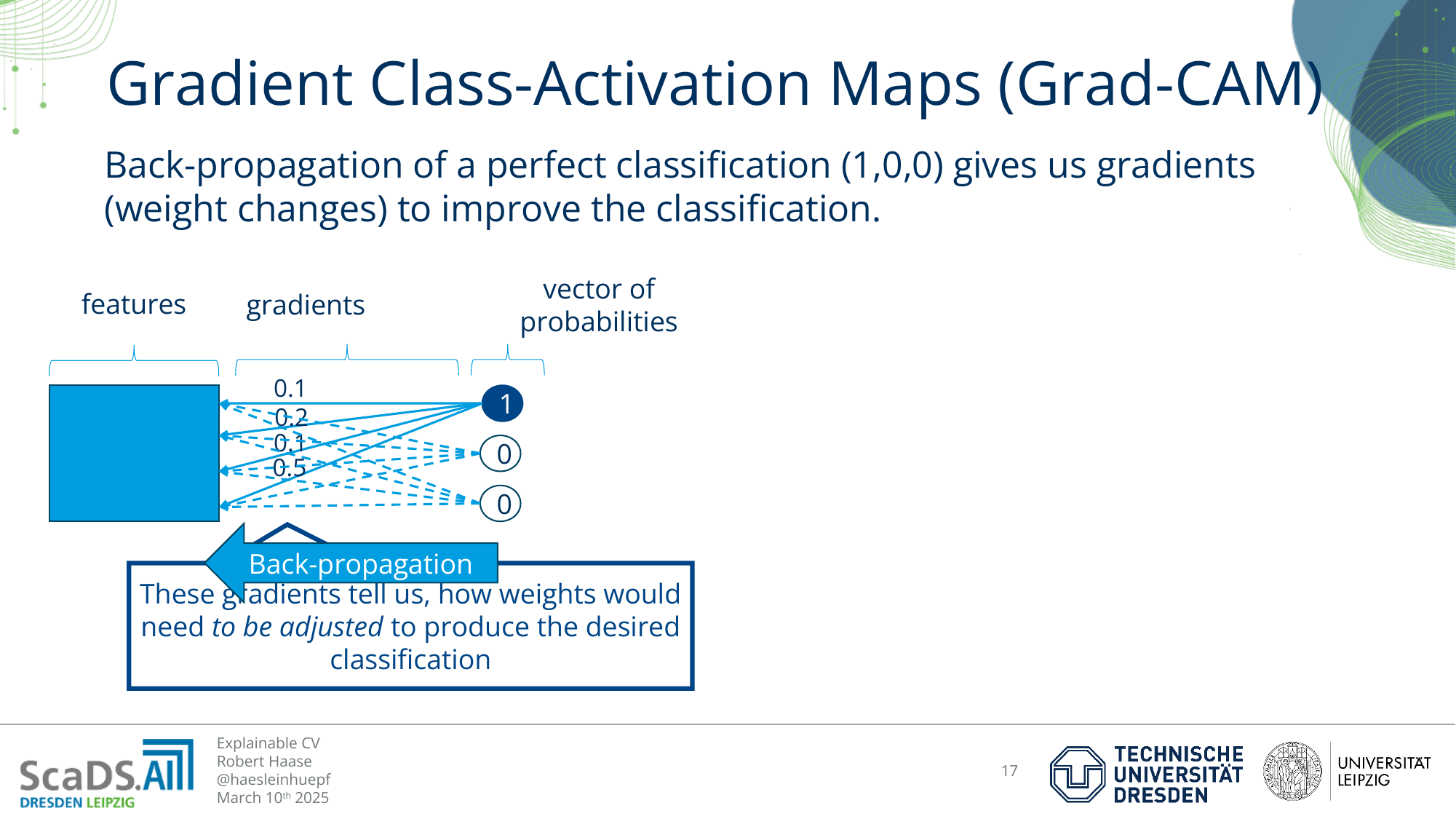

# Gradient Class-Activation Maps (Grad-CAM)
Back-propagation of a perfect classification (1,0,0) gives us gradients (weight changes) to improve the classification.

vector of probabilities

features
gradients

0.1

1
0.2
0.1
0
0.5
0
Back-propagation
These gradients tell us, how weights would need to be adjusted to produce the desired classification